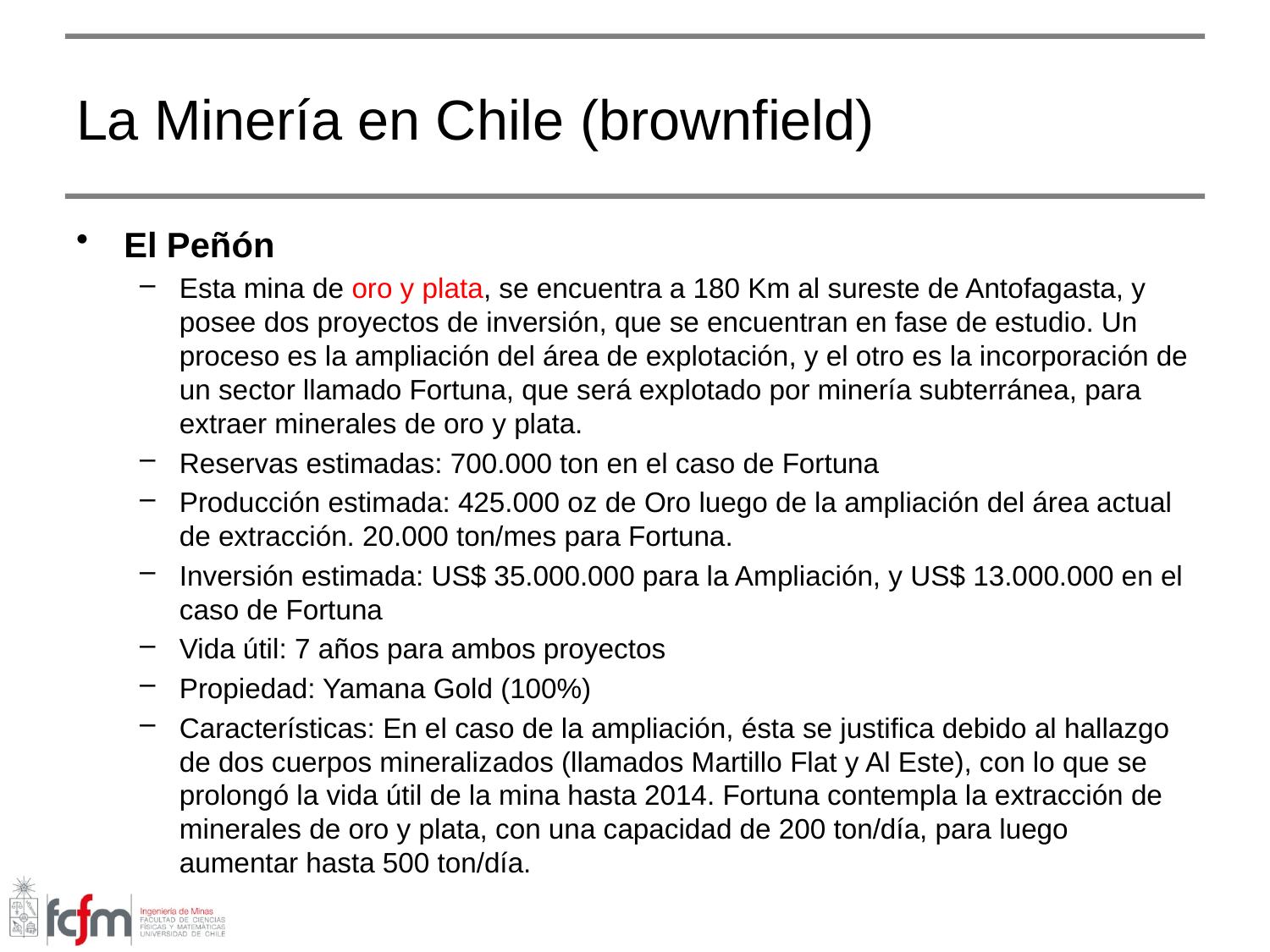

# La Minería en Chile (brownfield)
El Peñón
Esta mina de oro y plata, se encuentra a 180 Km al sureste de Antofagasta, y posee dos proyectos de inversión, que se encuentran en fase de estudio. Un proceso es la ampliación del área de explotación, y el otro es la incorporación de un sector llamado Fortuna, que será explotado por minería subterránea, para extraer minerales de oro y plata.
Reservas estimadas: 700.000 ton en el caso de Fortuna
Producción estimada: 425.000 oz de Oro luego de la ampliación del área actual de extracción. 20.000 ton/mes para Fortuna.
Inversión estimada: US$ 35.000.000 para la Ampliación, y US$ 13.000.000 en el caso de Fortuna
Vida útil: 7 años para ambos proyectos
Propiedad: Yamana Gold (100%)
Características: En el caso de la ampliación, ésta se justifica debido al hallazgo de dos cuerpos mineralizados (llamados Martillo Flat y Al Este), con lo que se prolongó la vida útil de la mina hasta 2014. Fortuna contempla la extracción de minerales de oro y plata, con una capacidad de 200 ton/día, para luego aumentar hasta 500 ton/día.